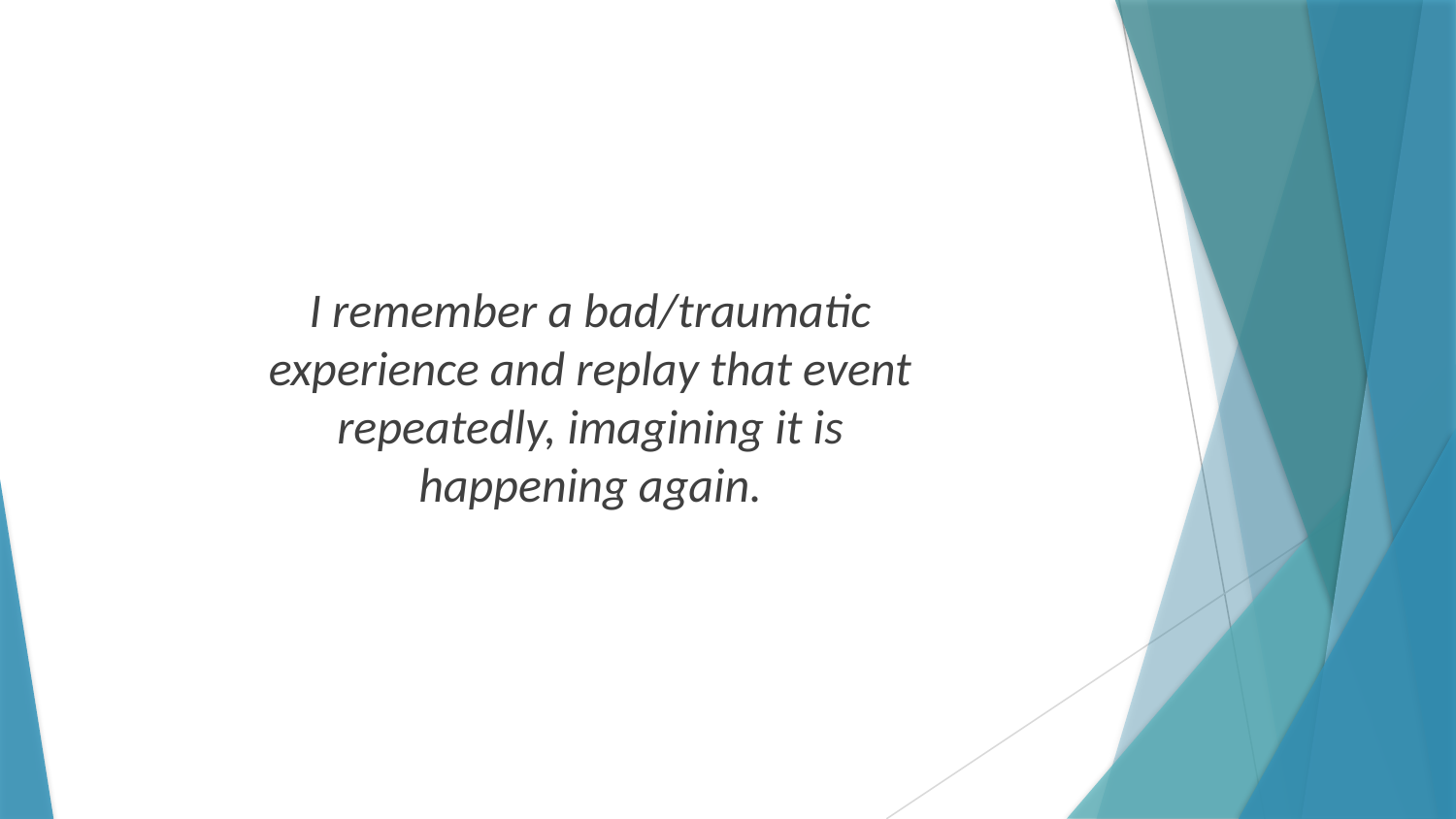

I remember a bad/traumatic experience and replay that event repeatedly, imagining it is happening again.